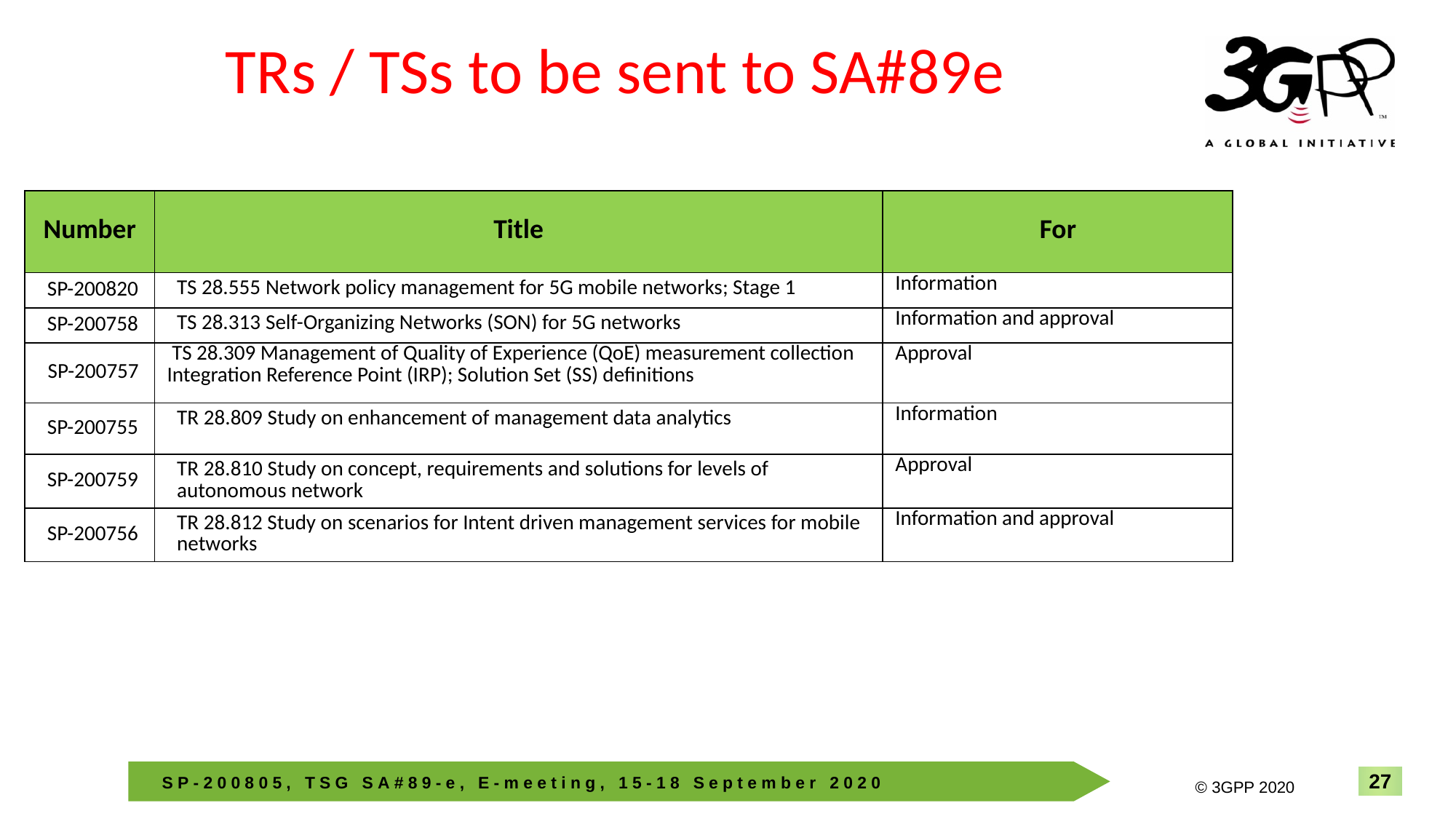

# TRs / TSs to be sent to SA#89e
| Number | Title | For |
| --- | --- | --- |
| SP-200820 | TS 28.555 Network policy management for 5G mobile networks; Stage 1 | Information |
| SP-200758 | TS 28.313 Self-Organizing Networks (SON) for 5G networks | Information and approval |
| SP-200757 | TS 28.309 Management of Quality of Experience (QoE) measurement collection Integration Reference Point (IRP); Solution Set (SS) definitions | Approval |
| SP-200755 | TR 28.809 Study on enhancement of management data analytics | Information |
| SP-200759 | TR 28.810 Study on concept, requirements and solutions for levels of autonomous network | Approval |
| SP-200756 | TR 28.812 Study on scenarios for Intent driven management services for mobile networks | Information and approval |